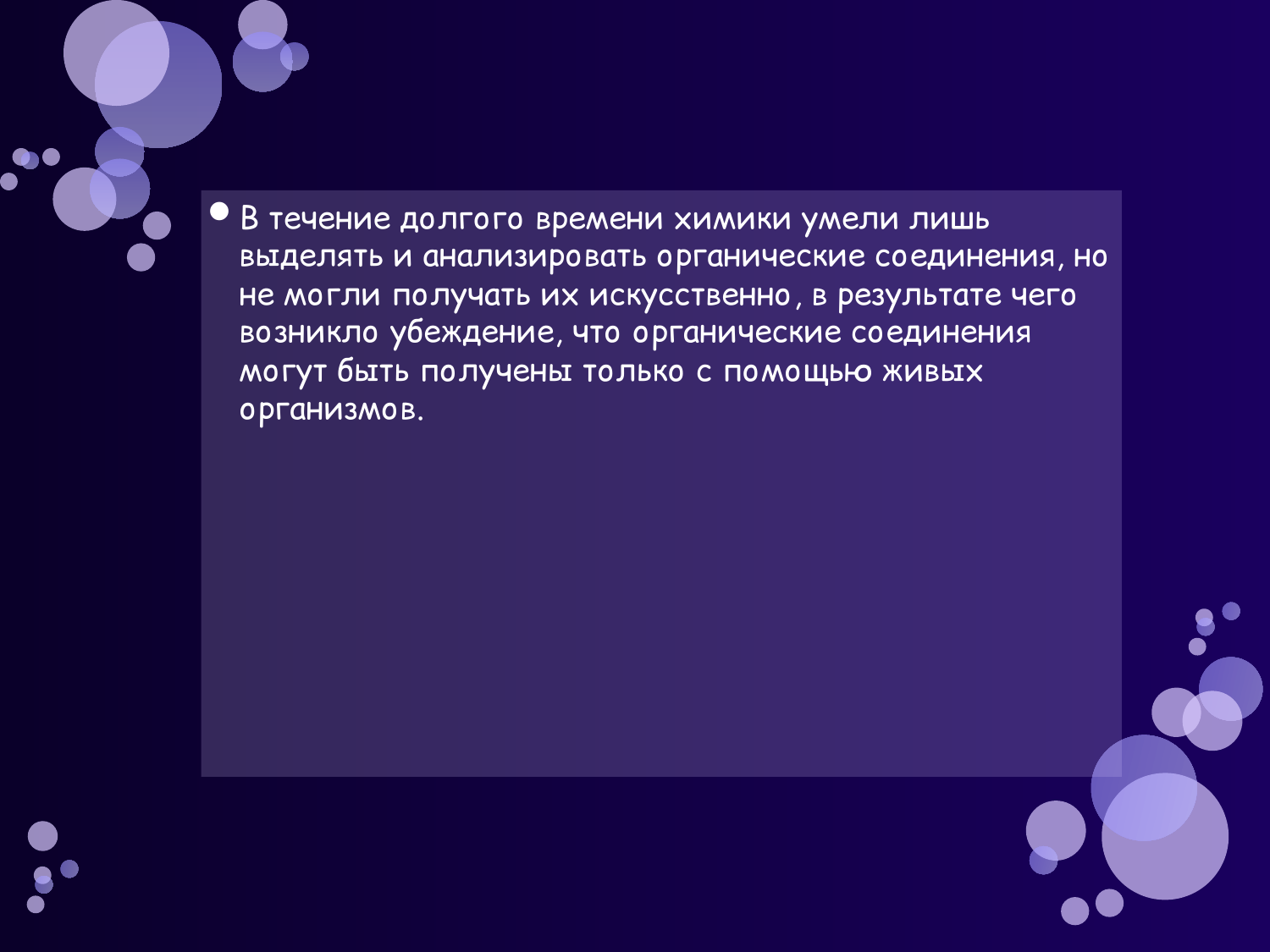

В течение долгого времени химики умели лишь выделять и анализировать органические соединения, но не могли получать их искусственно, в результате чего возникло убеждение, что органические соединения могут быть получены только с помощью живых организмов.